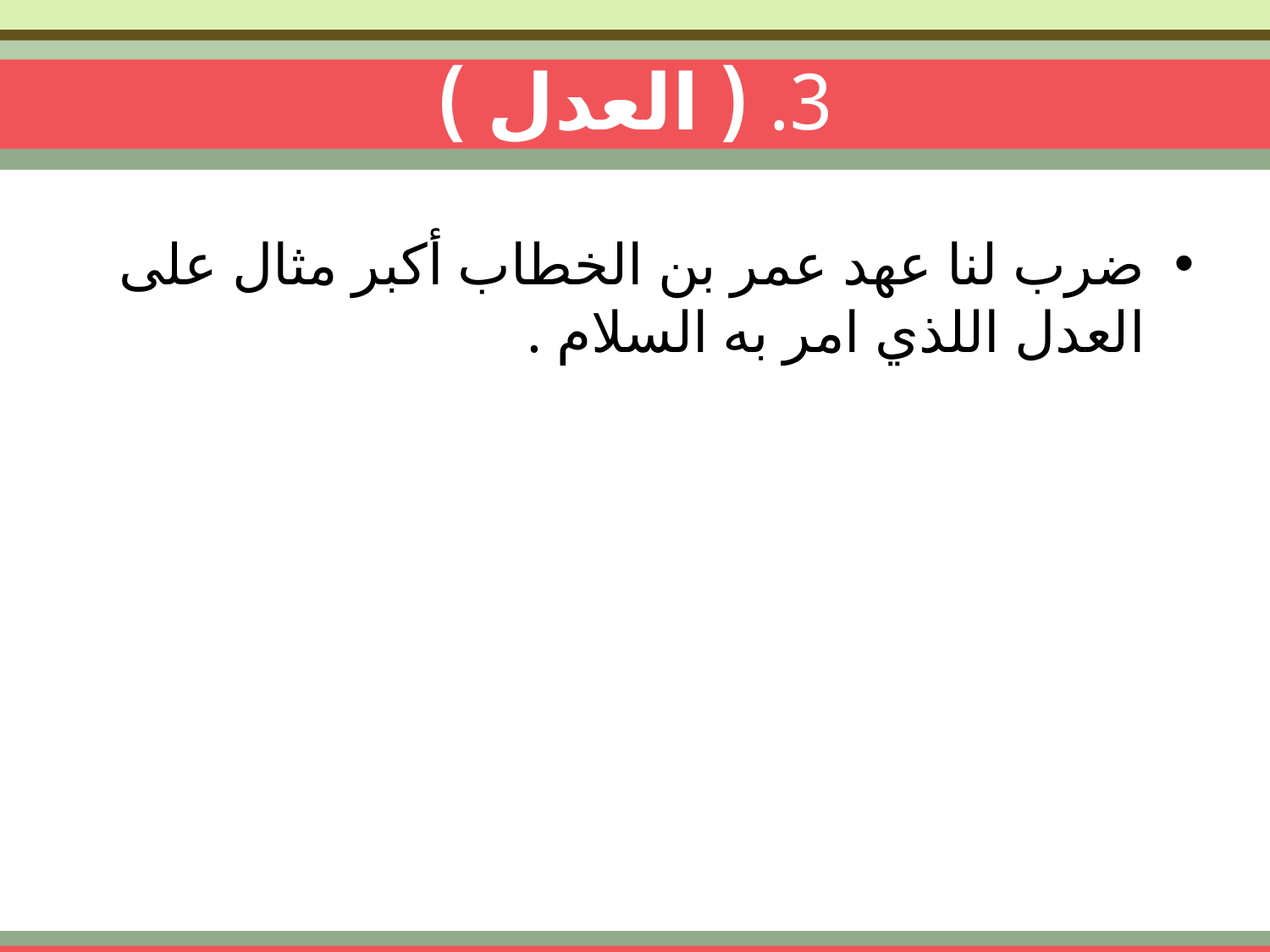

# 3. ( العدل )

ضرب لنا عهد عمر بن الخطاب أكبر مثال على العدل اللذي امر به السلام .